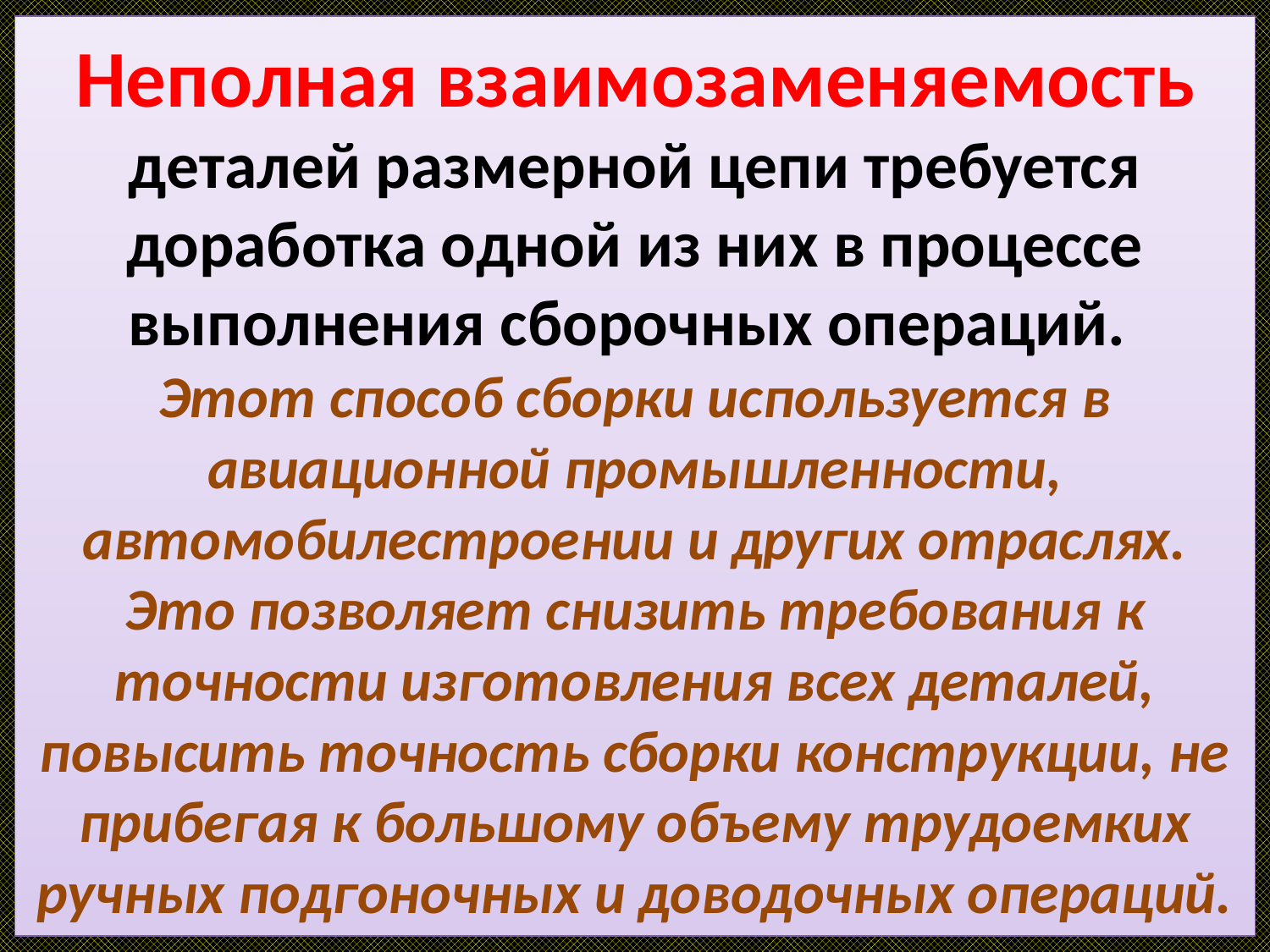

# Неполная взаимозаменяемость деталей размерной цепи требуется доработка одной из них в процессе выполнения сборочных операций. Этот способ сборки используется в авиационной промышленности, автомобилестроении и других отраслях. Это позволяет снизить требования к точности изготовления всех деталей, повысить точность сборки конструкции, не прибегая к большому объему трудоемких ручных подгоночных и доводочных операций.